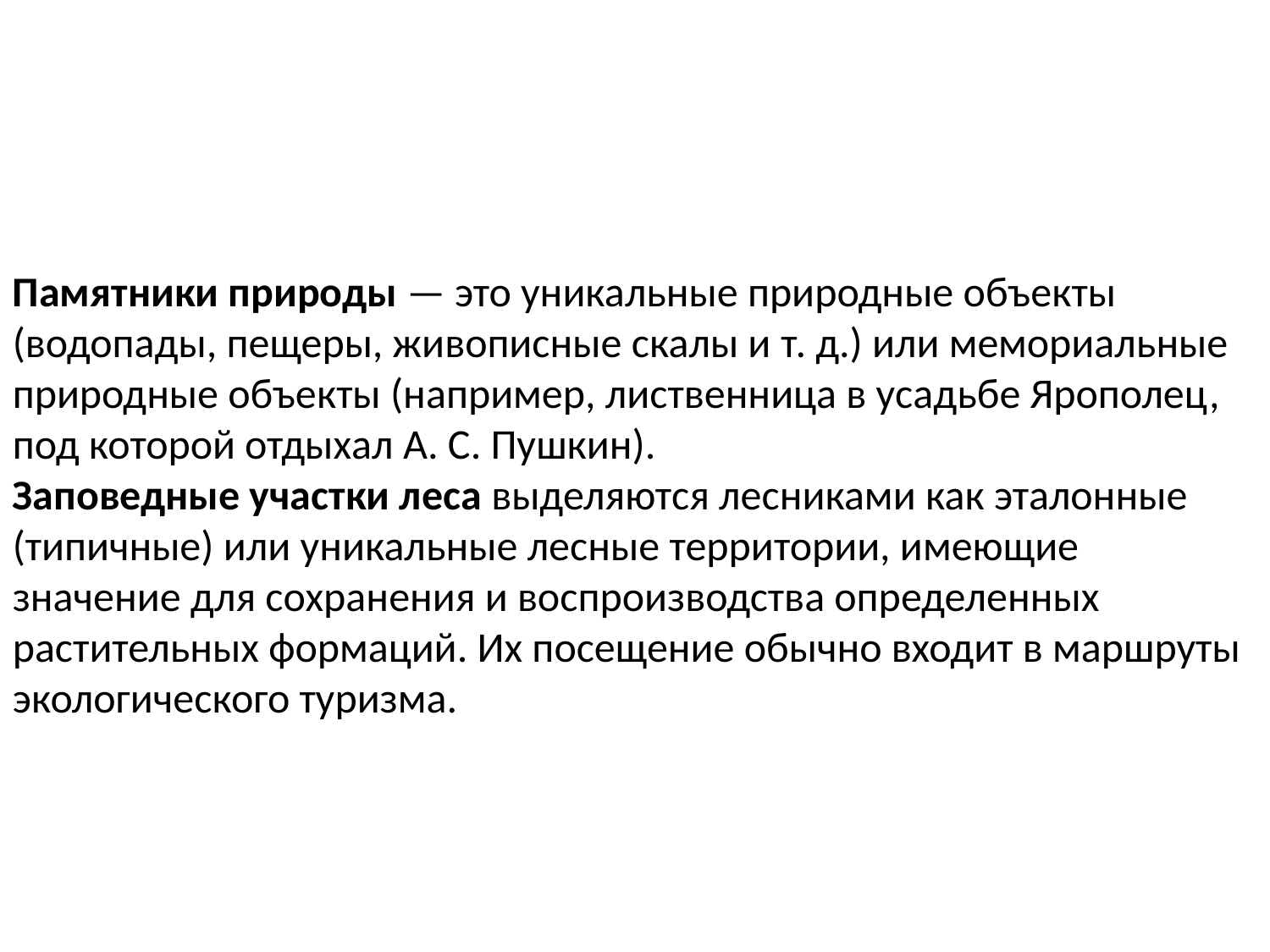

Памятники природы — это уникальные природные объекты (водопады, пещеры, живописные скалы и т. д.) или мемориальные природные объекты (например, лиственница в усадьбе Ярополец, под которой отдыхал А. С. Пушкин).
Заповедные участки леса выделяются лесниками как эталонные (типичные) или уникальные лесные территории, имеющие значение для сохранения и воспроизводства определенных растительных формаций. Их посещение обычно входит в маршруты экологического туризма.